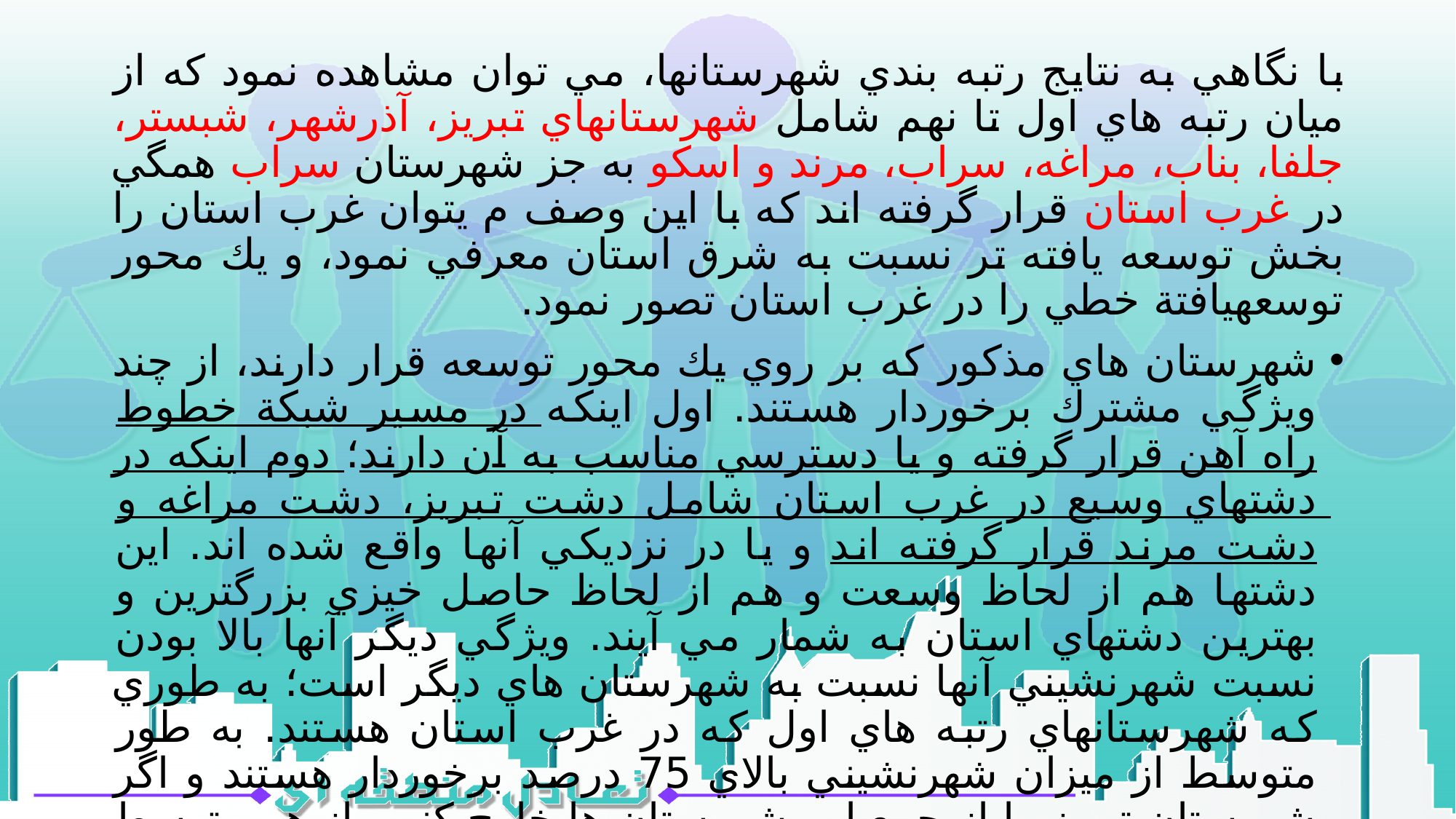

با نگاهي به نتايج رتبه بندي شهرستانها، مي توان مشاهده نمود كه از ميان رتبه هاي اول تا نهم شامل شهرستانهاي تبريز، آذرشهر، شبستر، جلفا، بناب، مراغه، سراب، مرند و اسكو به جز شهرستان سراب همگي در غرب استان قرار گرفته اند كه با اين وصف م يتوان غرب استان را بخش توسعه يافته تر نسبت به شرق استان معرفي نمود، و يك محور توسعهيافتة خطي را در غرب استان تصور نمود.
شهرستان هاي مذكور كه بر روي يك محور توسعه قرار دارند، از چند ويژگي مشترك برخوردار هستند. اول اينكه در مسير شبكة خطوط راه آهن قرار گرفته و يا دسترسي مناسب به آن دارند؛ دوم اينكه در دشتهاي وسيع در غرب استان شامل دشت تبريز، دشت مراغه و دشت مرند قرار گرفته اند و يا در نزديكي آنها واقع شده اند. اين دشتها هم از لحاظ وسعت و هم از لحاظ حاصل خيزي بزرگترين و بهترين دشتهاي استان به شمار مي آيند. ويژگي ديگر آنها بالا بودن نسبت شهرنشيني آنها نسبت به شهرستان هاي ديگر است؛ به طوري كه شهرستانهاي رتبه هاي اول كه در غرب استان هستند. به طور متوسط از ميزان شهرنشيني بالاي 75 درصد برخوردار هستند و اگر شهرستان تبريز را از جمع اين شهرستان ها خارج كنيم باز هم متوسط ميزان شهرنشيني آنها بالاتر از 55 درصد خواهد بود.